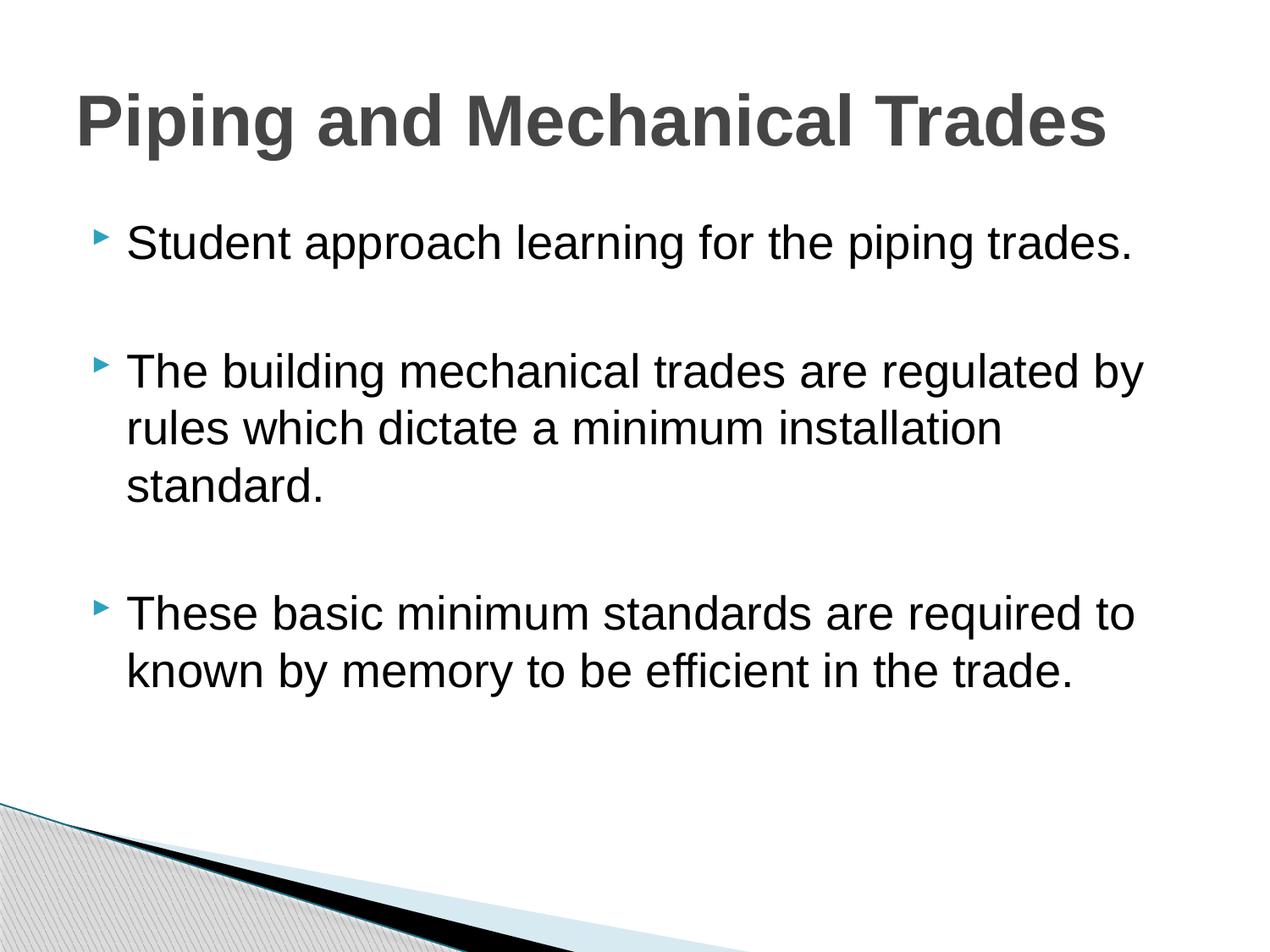

# Piping and Mechanical Trades
Student approach learning for the piping trades.

The building mechanical trades are regulated by rules which dictate a minimum installation standard.

These basic minimum standards are required to known by memory to be efficient in the trade.